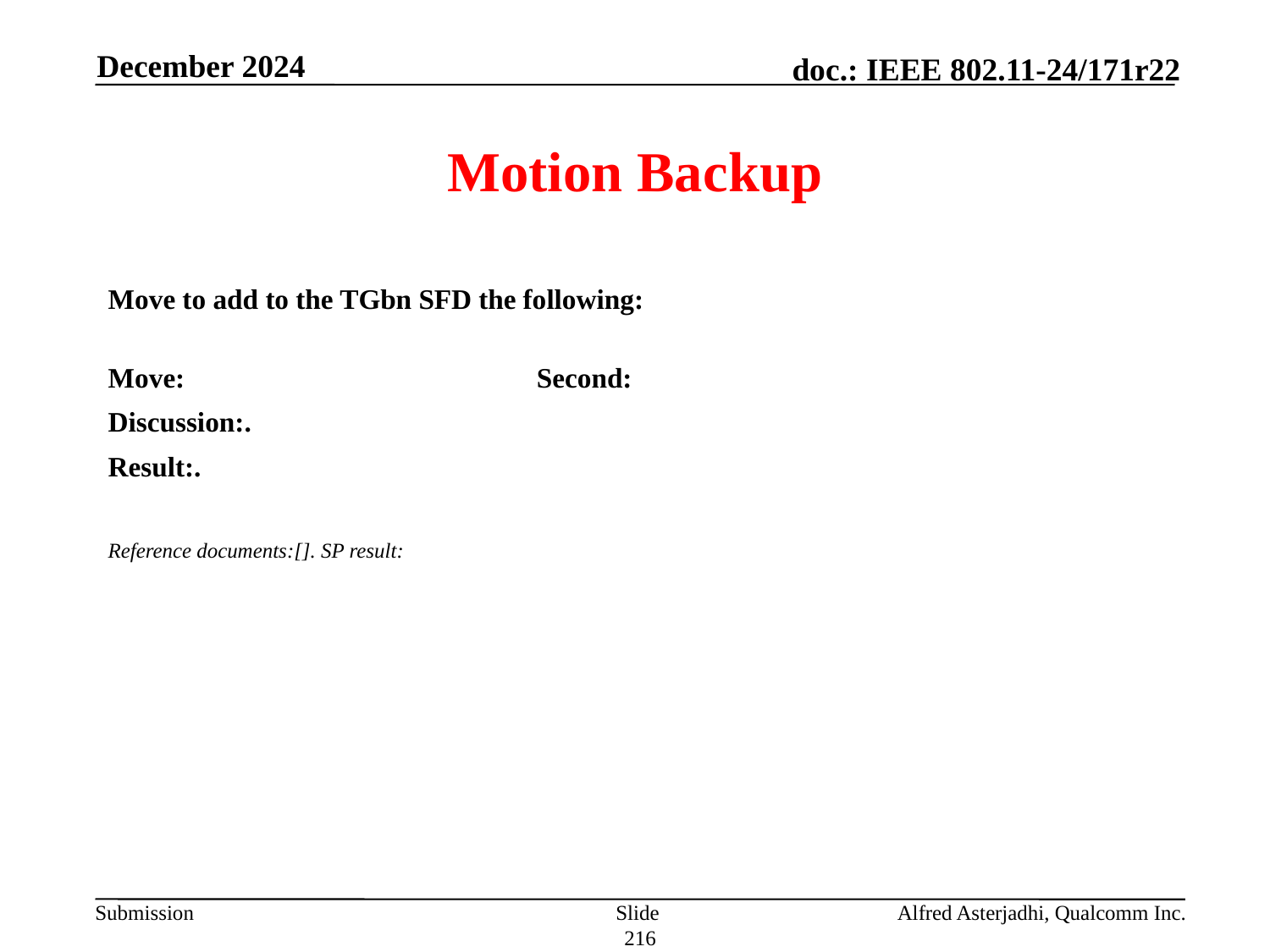

December 2024
# Motion Backup
Move to add to the TGbn SFD the following:

Move: 			Second:
Discussion:.
Result:.

Reference documents:[]. SP result:

Slide 216
Alfred Asterjadhi, Qualcomm Inc.